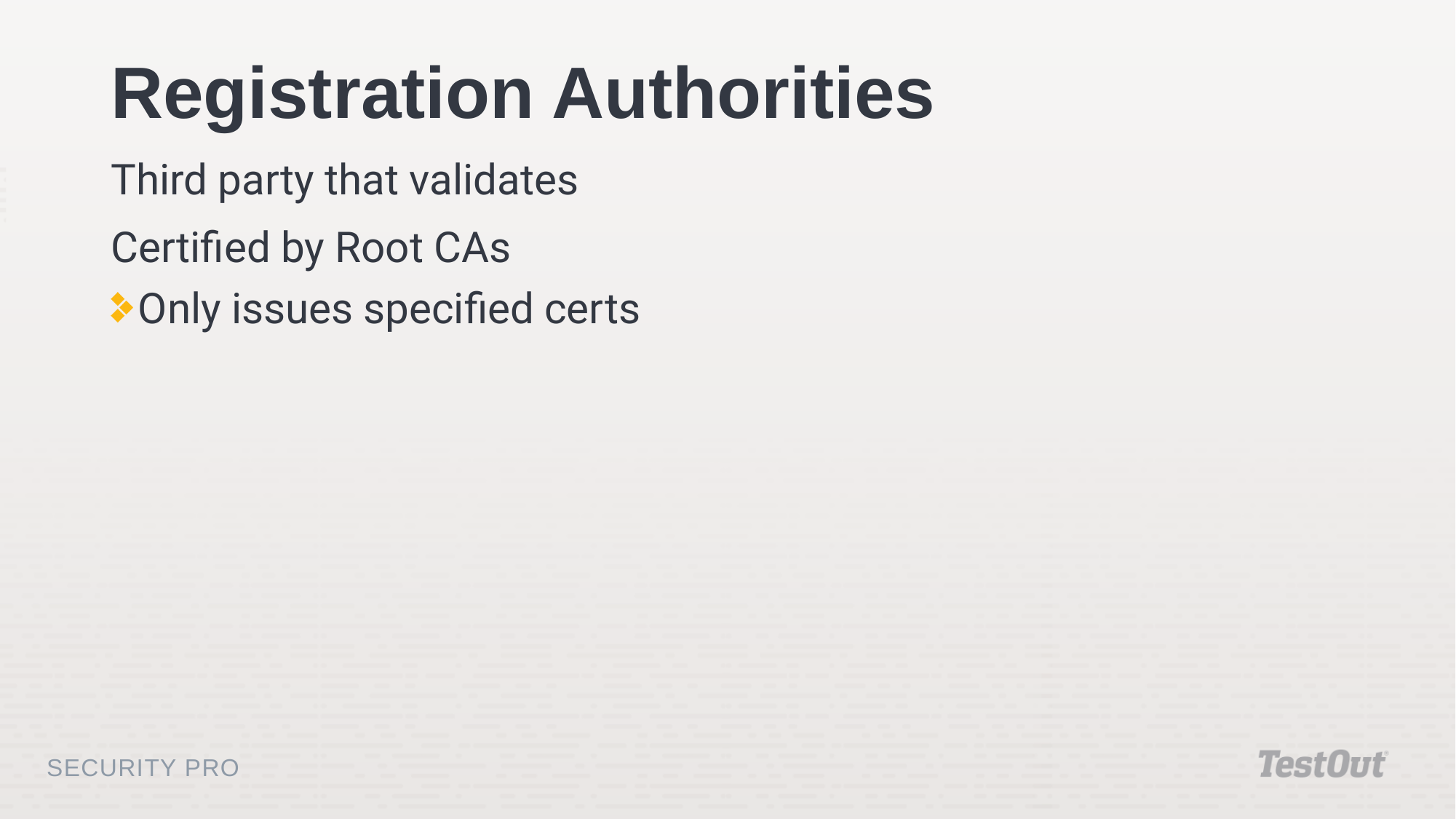

# Registration Authorities
Third party that validates
Certified by Root CAs
Only issues specified certs
Security Pro